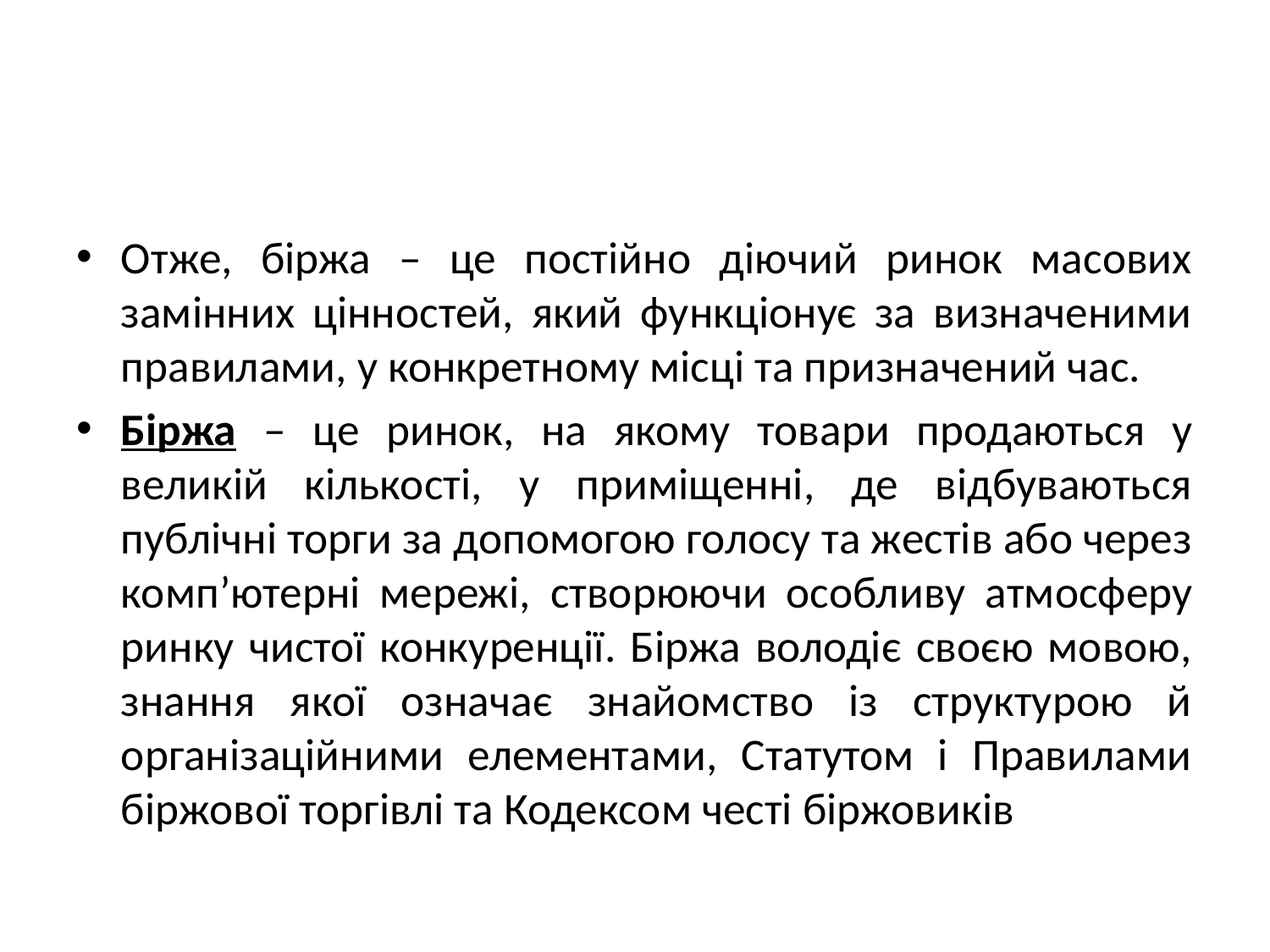

#
Отже, біржа – це постійно діючий ринок масових замінних цінностей, який функціонує за визначеними правилами, у конкретному місці та призначений час.
Біржа – це ринок, на якому товари продаються у великій кількості, у приміщенні, де відбуваються публічні торги за допомогою голосу та жестів або через комп’ютерні мережі, створюючи особливу атмосферу ринку чистої конкуренції. Біржа володіє своєю мовою, знання якої означає знайомство із структурою й організаційними елементами, Статутом і Правилами біржової торгівлі та Кодексом честі біржовиків